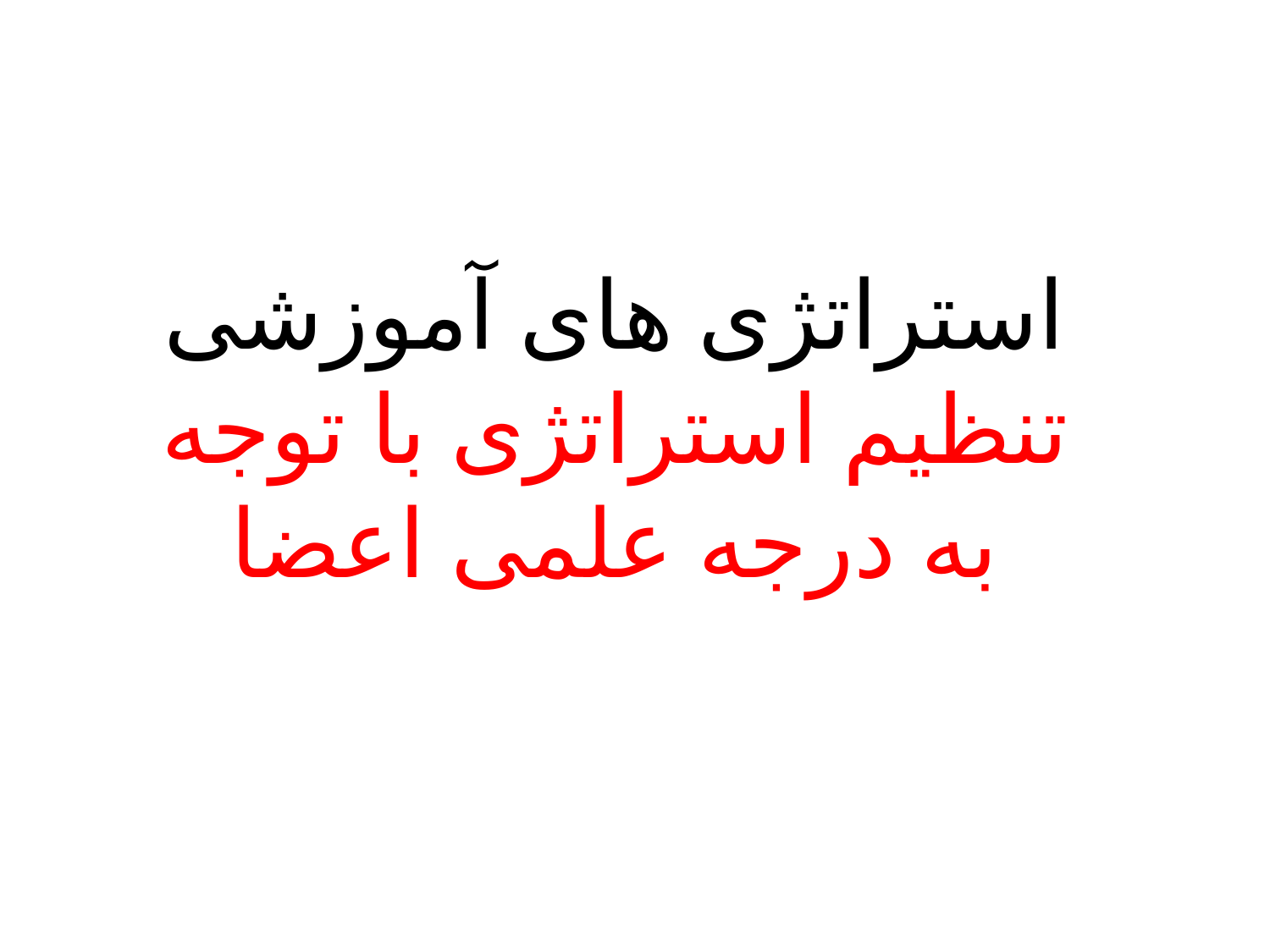

استراتژی های آموزشی
تنظیم استراتژی با توجه به درجه علمی اعضا